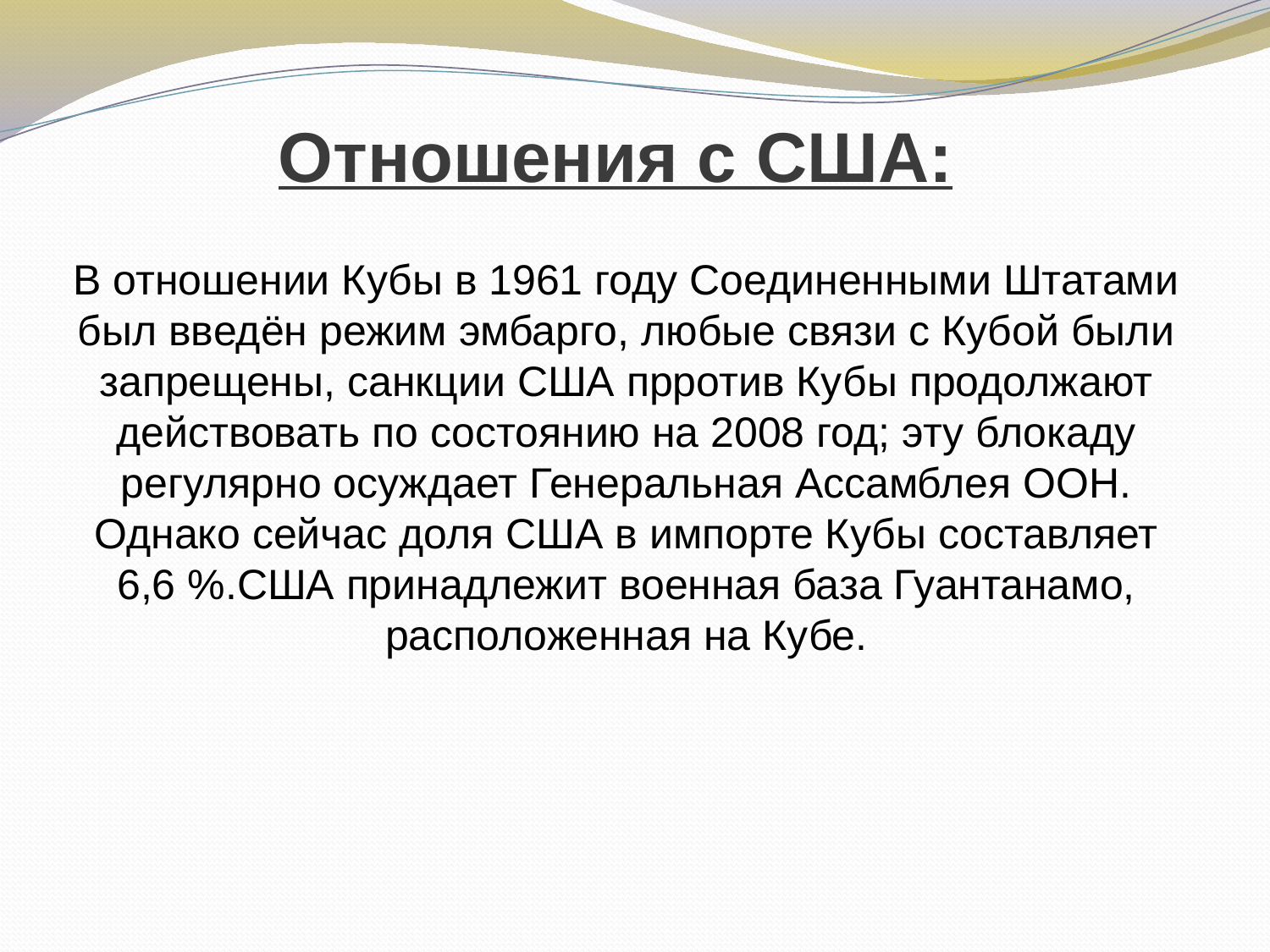

# Отношения с США:
В отношении Кубы в 1961 году Соединенными Штатами был введён режим эмбарго, любые связи с Кубой были запрещены, санкции США прротив Кубы продолжают действовать по состоянию на 2008 год; эту блокаду регулярно осуждает Генеральная Ассамблея ООН.
Однако сейчас доля США в импорте Кубы составляет 6,6 %.США принадлежит военная база Гуантанамо, расположенная на Кубе.